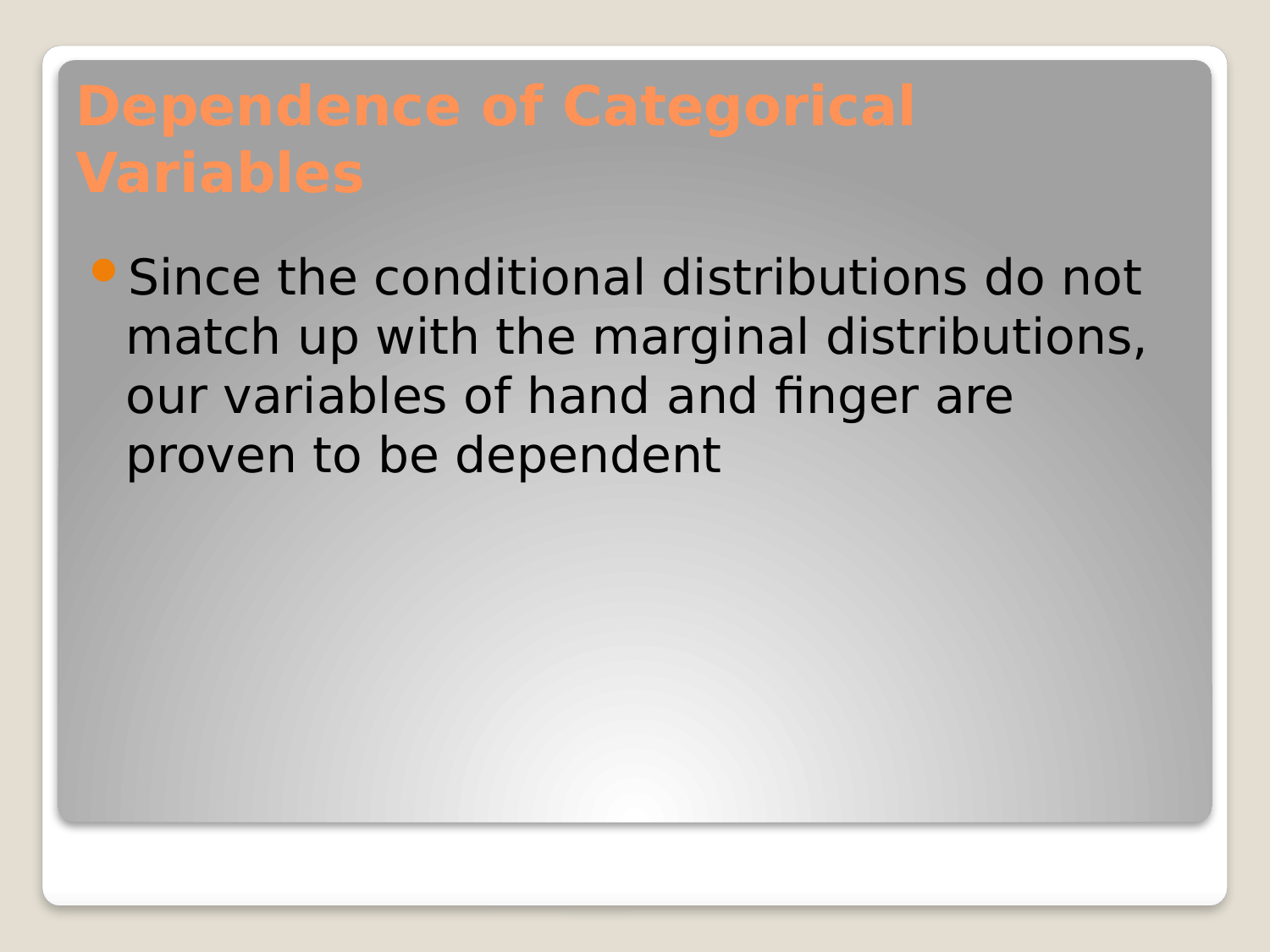

# Dependence of Categorical Variables
Since the conditional distributions do not match up with the marginal distributions, our variables of hand and finger are proven to be dependent